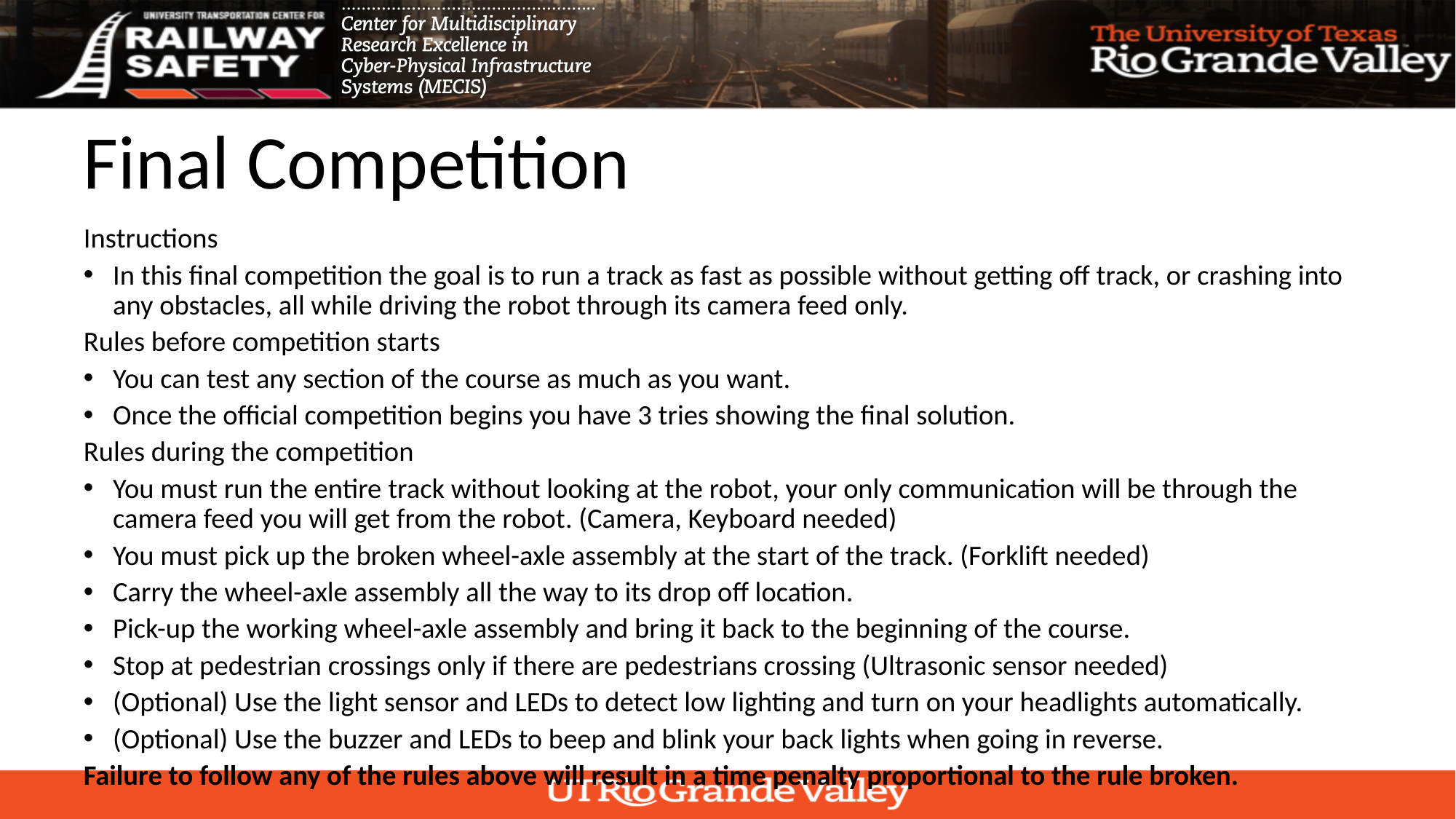

# Final Competition
Instructions
In this final competition the goal is to run a track as fast as possible without getting off track, or crashing into any obstacles, all while driving the robot through its camera feed only.
Rules before competition starts
You can test any section of the course as much as you want.
Once the official competition begins you have 3 tries showing the final solution.
Rules during the competition
You must run the entire track without looking at the robot, your only communication will be through the camera feed you will get from the robot. (Camera, Keyboard needed)
You must pick up the broken wheel-axle assembly at the start of the track. (Forklift needed)
Carry the wheel-axle assembly all the way to its drop off location.
Pick-up the working wheel-axle assembly and bring it back to the beginning of the course.
Stop at pedestrian crossings only if there are pedestrians crossing (Ultrasonic sensor needed)
(Optional) Use the light sensor and LEDs to detect low lighting and turn on your headlights automatically.
(Optional) Use the buzzer and LEDs to beep and blink your back lights when going in reverse.
Failure to follow any of the rules above will result in a time penalty proportional to the rule broken.